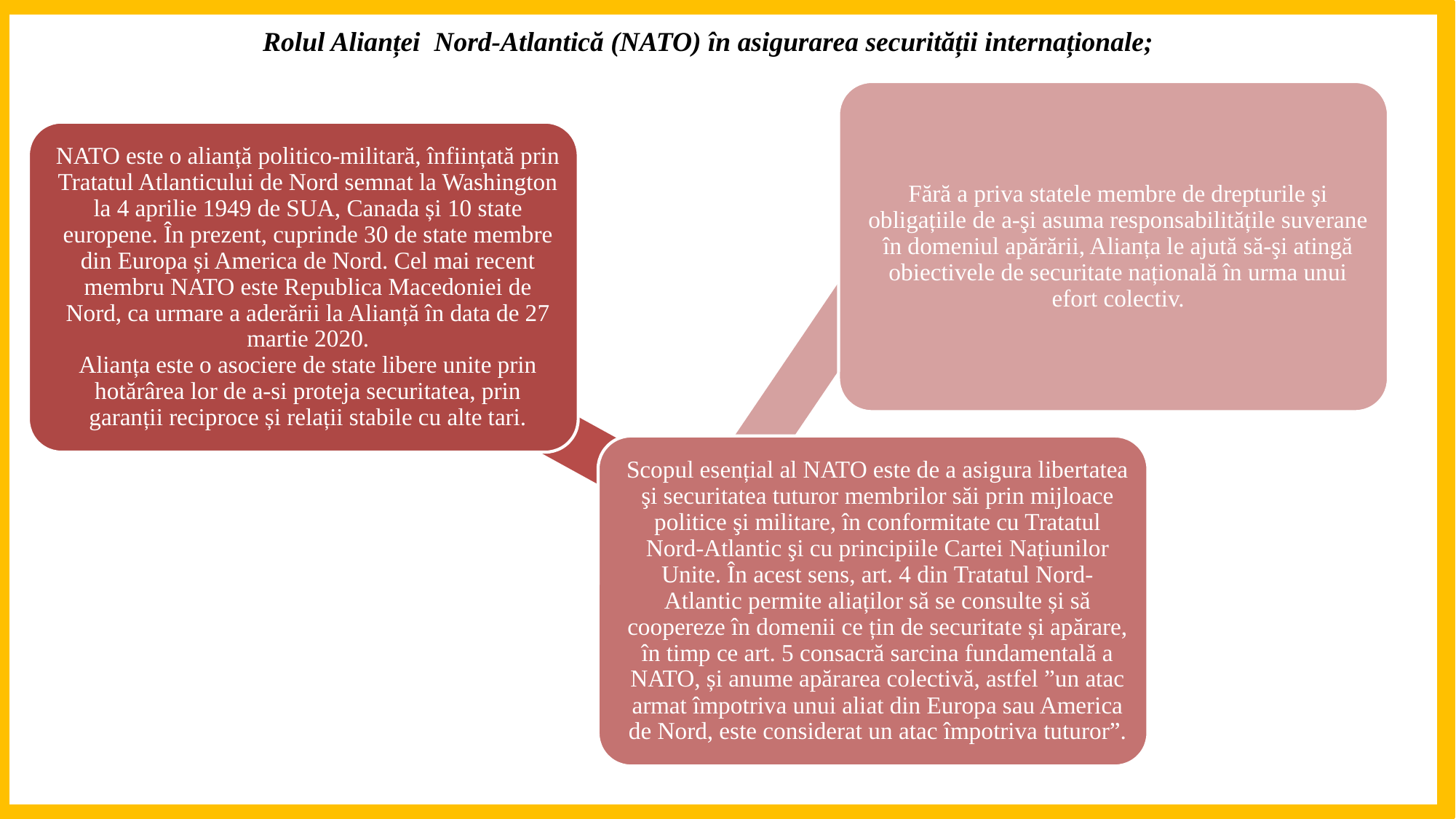

Rolul Alianței  Nord-Atlantică (NATO) în asigurarea securității internaționale;
NATO este o alianță politico-militară, înființată prin Tratatul Atlanticului de Nord semnat la Washington la 4 aprilie 1949 de SUA, Canada și 10 state europene. În prezent, cuprinde 30 de state membre din Europa și America de Nord. Cel mai recent membru NATO este Republica Macedoniei de Nord, ca urmare a aderării la Alianță în data de 27 martie 2020.
Alianța este o asociere de state libere unite prin hotărârea lor de a-si proteja securitatea, prin garanții reciproce și relații stabile cu alte tari.
Scopul esențial al NATO este de a asigura libertatea şi securitatea tuturor membrilor săi prin mijloace politice şi militare, în conformitate cu Tratatul Nord-Atlantic şi cu principiile Cartei Națiunilor Unite. În acest sens, art. 4 din Tratatul Nord-Atlantic permite aliaților să se consulte și să coopereze în domenii ce țin de securitate și apărare, în timp ce art. 5 consacră sarcina fundamentală a NATO, și anume apărarea colectivă, astfel ”un atac armat împotriva unui aliat din Europa sau America de Nord, este considerat un atac împotriva tuturor”.
Fără a priva statele membre de drepturile şi obligațiile de a-şi asuma responsabilitățile suverane în domeniul apărării, Alianța le ajută să-şi atingă obiectivele de securitate națională în urma unui efort colectiv.